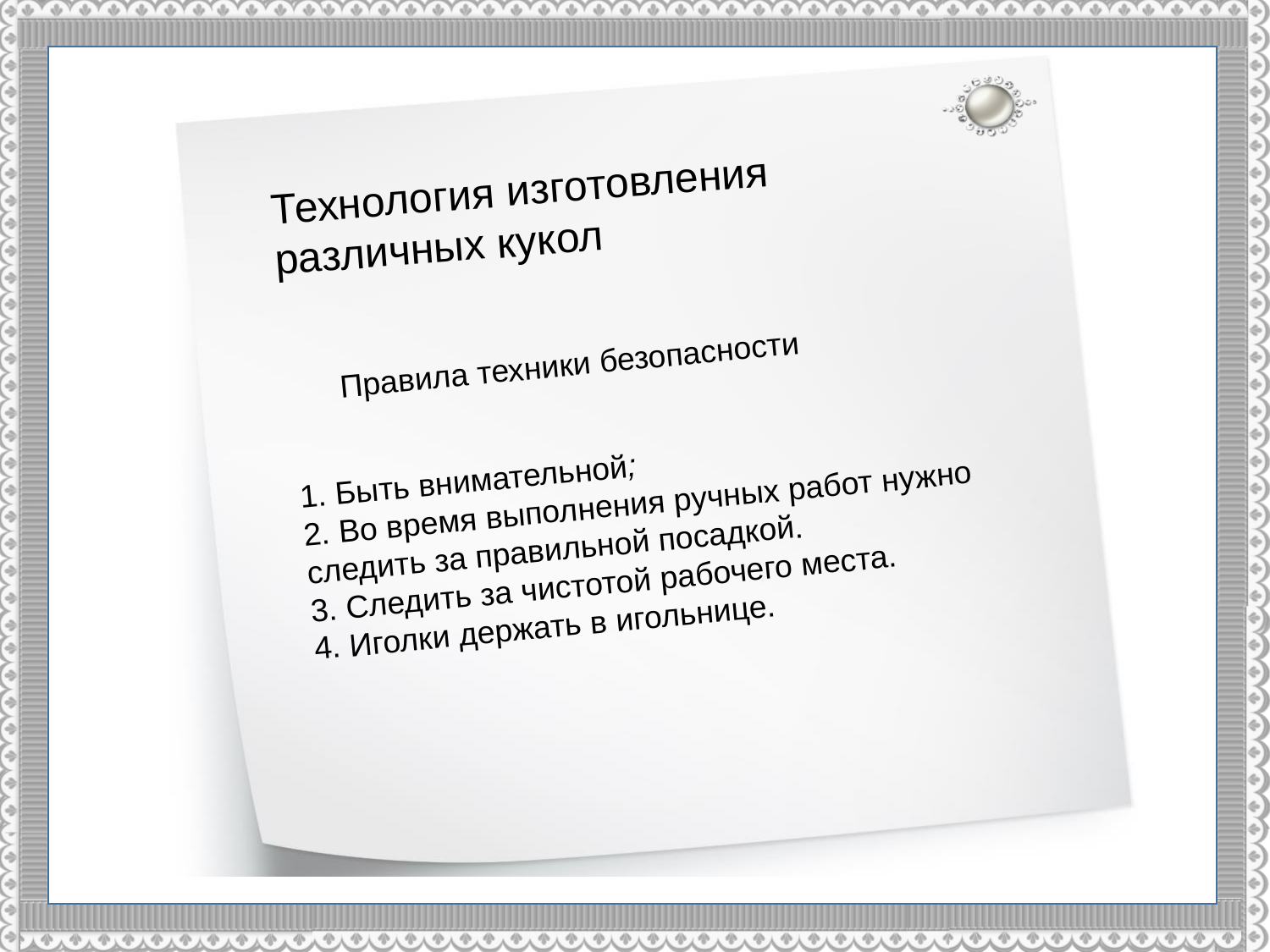

Технология изготовления различных кукол
Правила техники безопасности
1. Быть внимательной;
2. Во время выполнения ручных работ нужно следить за правильной посадкой.
3. Следить за чистотой рабочего места.
4. Иголки держать в игольнице.